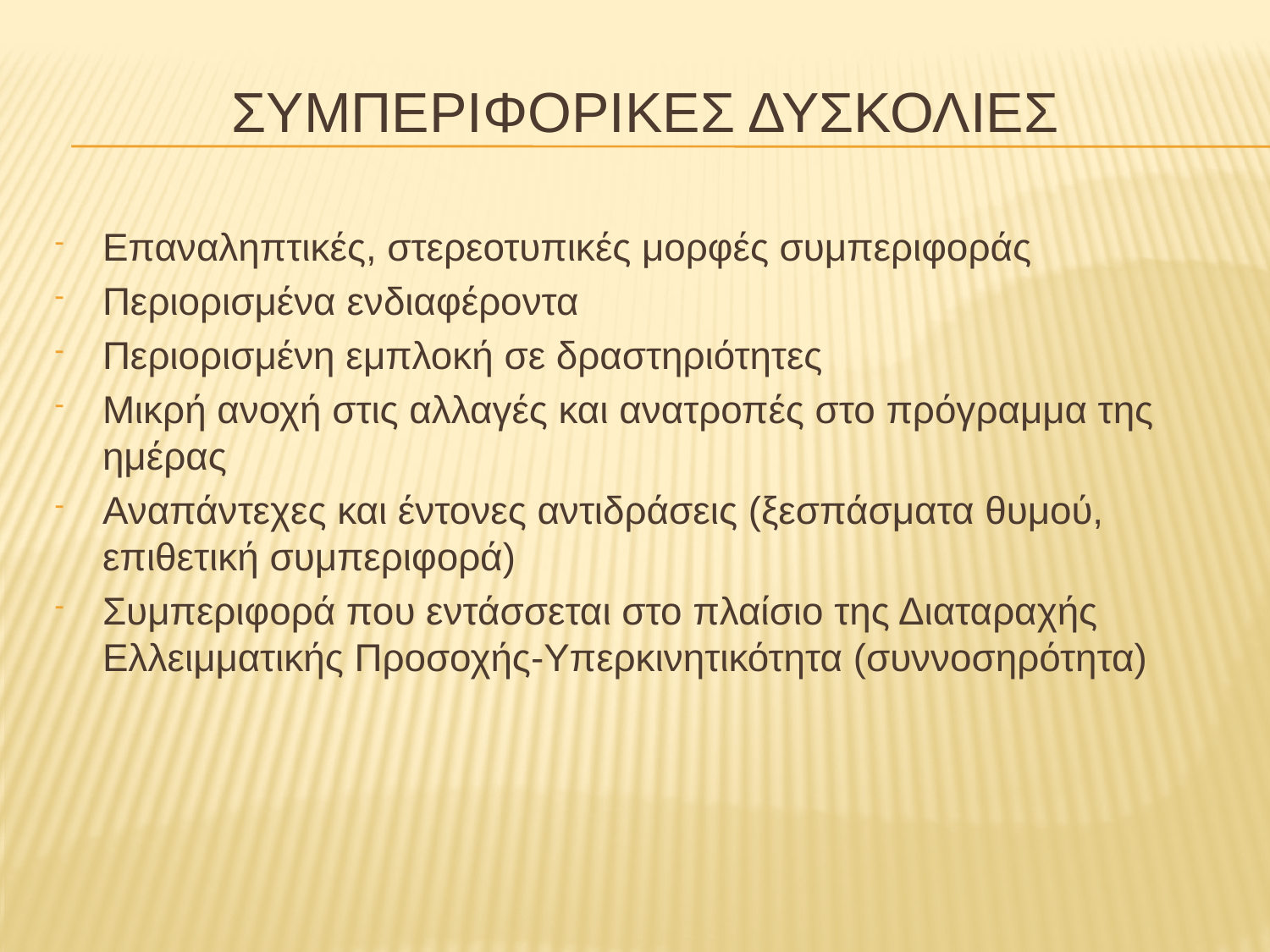

# ΣυμπεριφορικΕΣ ΔυσκολΙΕΣ
Επαναληπτικές, στερεοτυπικές μορφές συμπεριφοράς
Περιορισμένα ενδιαφέροντα
Περιορισμένη εμπλοκή σε δραστηριότητες
Μικρή ανοχή στις αλλαγές και ανατροπές στο πρόγραμμα της ημέρας
Αναπάντεχες και έντονες αντιδράσεις (ξεσπάσματα θυμού, επιθετική συμπεριφορά)
Συμπεριφορά που εντάσσεται στο πλαίσιο της Διαταραχής Ελλειμματικής Προσοχής-Υπερκινητικότητα (συννοσηρότητα)